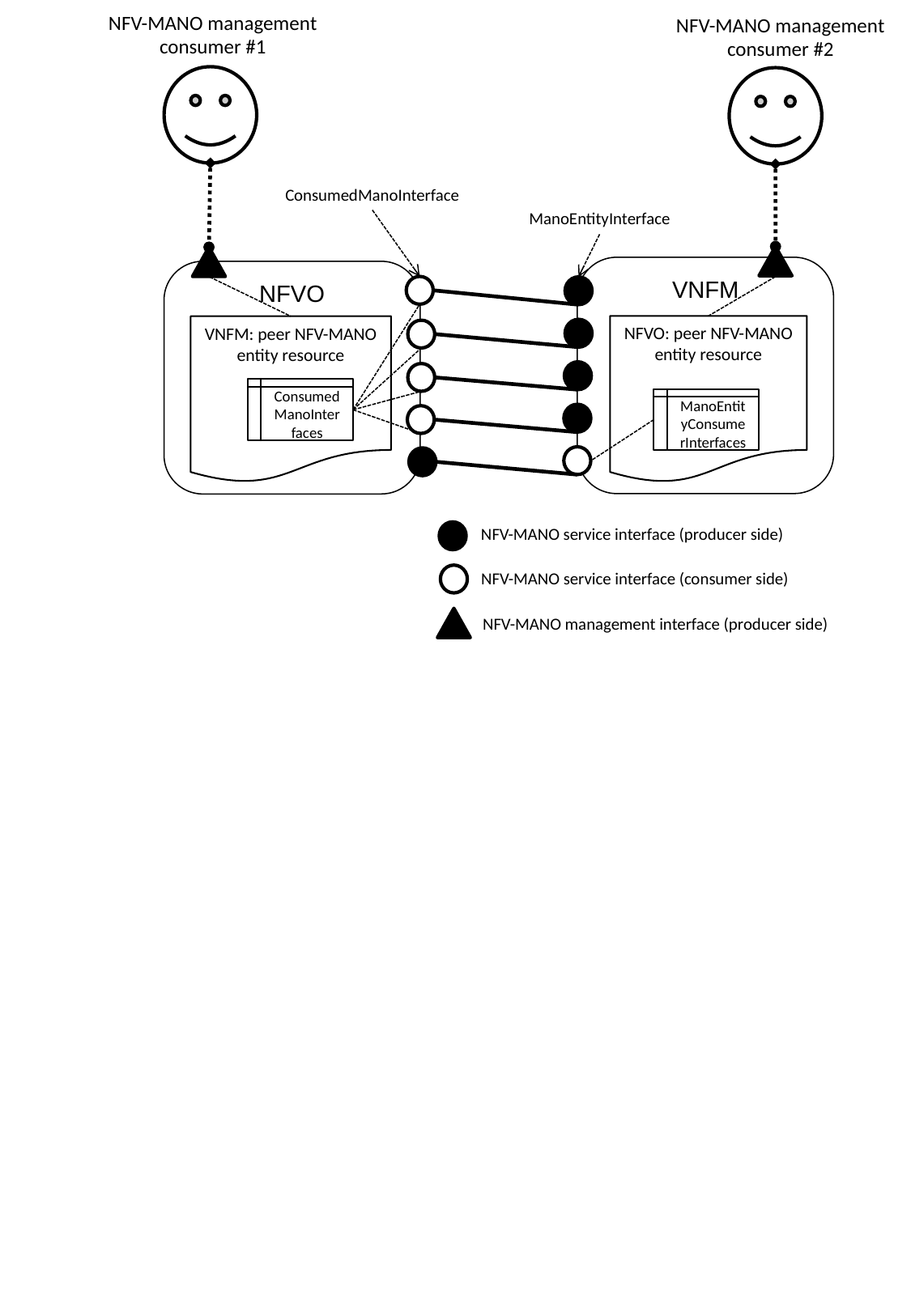

NFV-MANO management
consumer #1
NFV-MANO management
consumer #2

ConsumedManoInterface
ManoEntityInterface

VNFM
NFVO

NFVO: peer NFV-MANO entity resource
VNFM: peer NFV-MANO entity resource

ConsumedManoInterfaces
ManoEntityConsumerInterfaces

NFV-MANO service interface (producer side)

NFV-MANO service interface (consumer side)

NFV-MANO management interface (producer side)